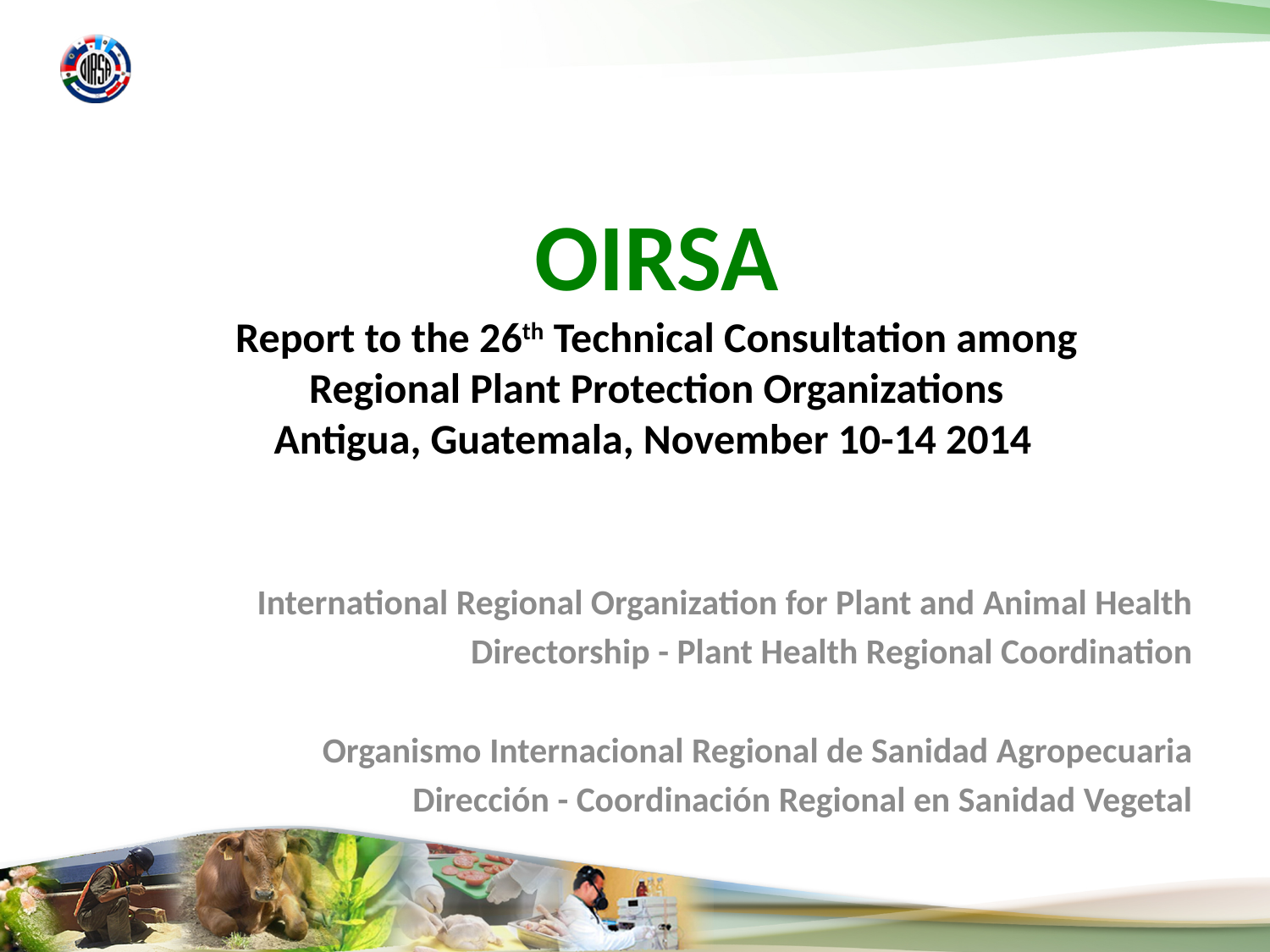

OIRSA
Report to the 26th Technical Consultation among
Regional Plant Protection Organizations
Antigua, Guatemala, November 10-14 2014
International Regional Organization for Plant and Animal Health
Directorship - Plant Health Regional Coordination

Organismo Internacional Regional de Sanidad Agropecuaria
Dirección - Coordinación Regional en Sanidad Vegetal